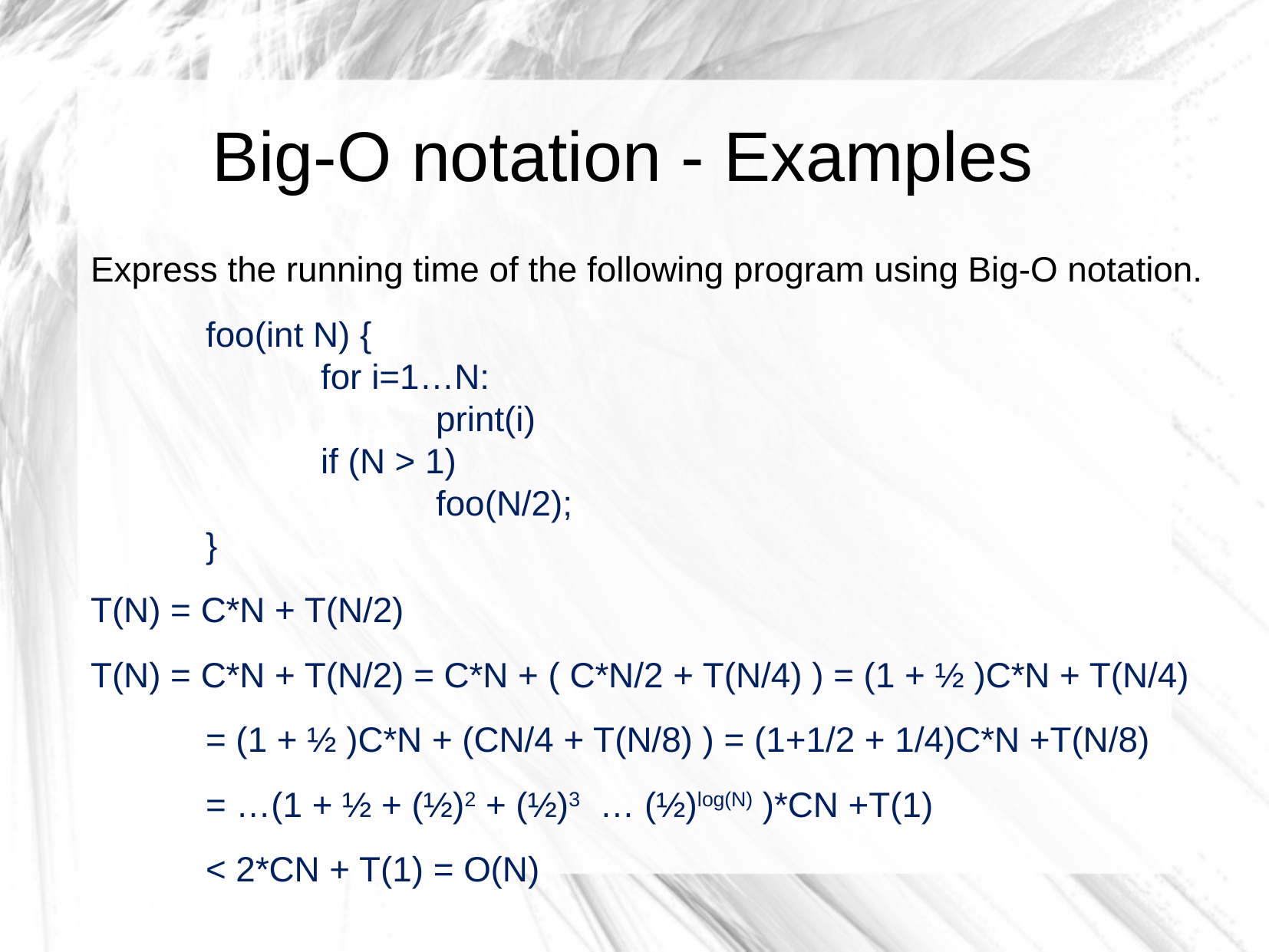

# Big-O notation - Examples
Express the running time of the following program using Big-O notation.
	foo(int N) {
		for i=1…N:
			print(i)
 		if (N > 1)
			foo(N/2);
	}
T(N) = C*N + T(N/2)
T(N) = C*N + T(N/2) = C*N + ( C*N/2 + T(N/4) ) = (1 + ½ )C*N + T(N/4)
	= (1 + ½ )C*N + (CN/4 + T(N/8) ) = (1+1/2 + 1/4)C*N +T(N/8)
	= …(1 + ½ + (½)2 + (½)3  … (½)log(N) )*CN +T(1)
	< 2*CN + T(1) = O(N)